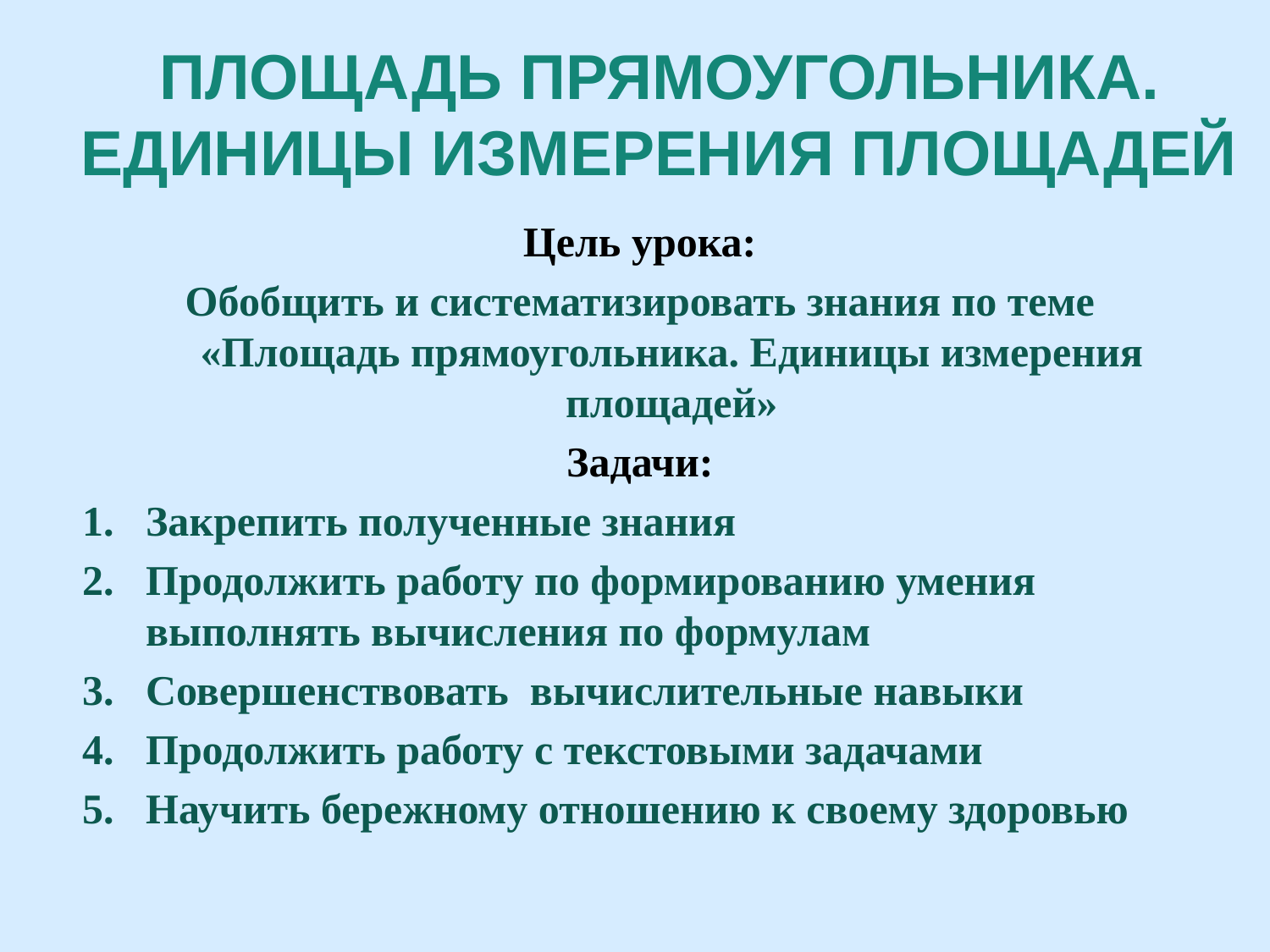

ПЛОЩАДЬ ПРЯМОУГОЛЬНИКА. ЕДИНИЦЫ ИЗМЕРЕНИЯ ПЛОЩАДЕЙ

Цель урока:
Обобщить и систематизировать знания по теме «Площадь прямоугольника. Единицы измерения площадей»
Задачи:
Закрепить полученные знания
Продолжить работу по формированию умения выполнять вычисления по формулам
Совершенствовать  вычислительные навыки
Продолжить работу с текстовыми задачами
Научить бережному отношению к своему здоровью